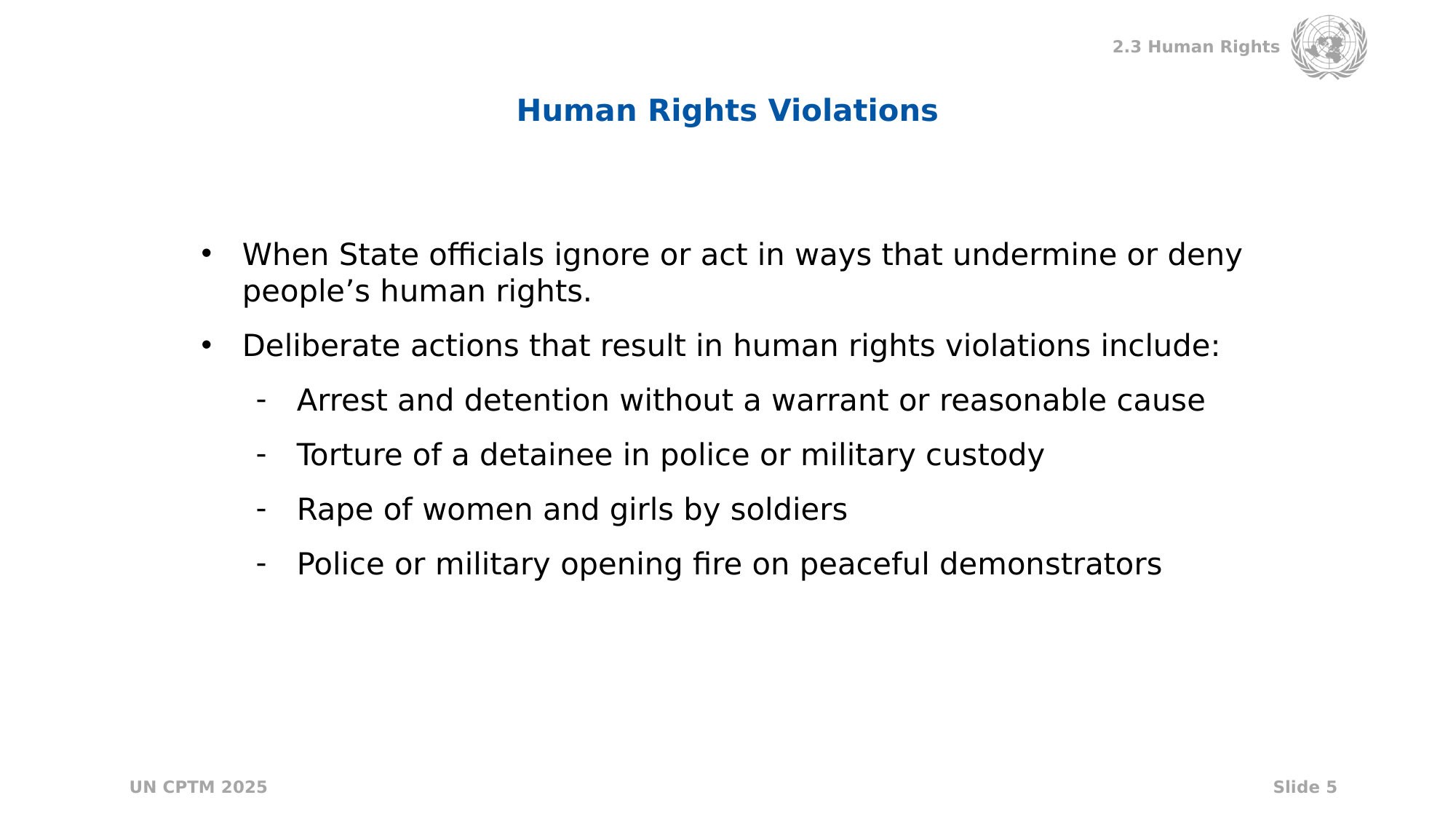

Human Rights Violations
When State officials ignore or act in ways that undermine or deny people’s human rights.
Deliberate actions that result in human rights violations include:
Arrest and detention without a warrant or reasonable cause
Torture of a detainee in police or military custody
Rape of women and girls by soldiers
Police or military opening fire on peaceful demonstrators